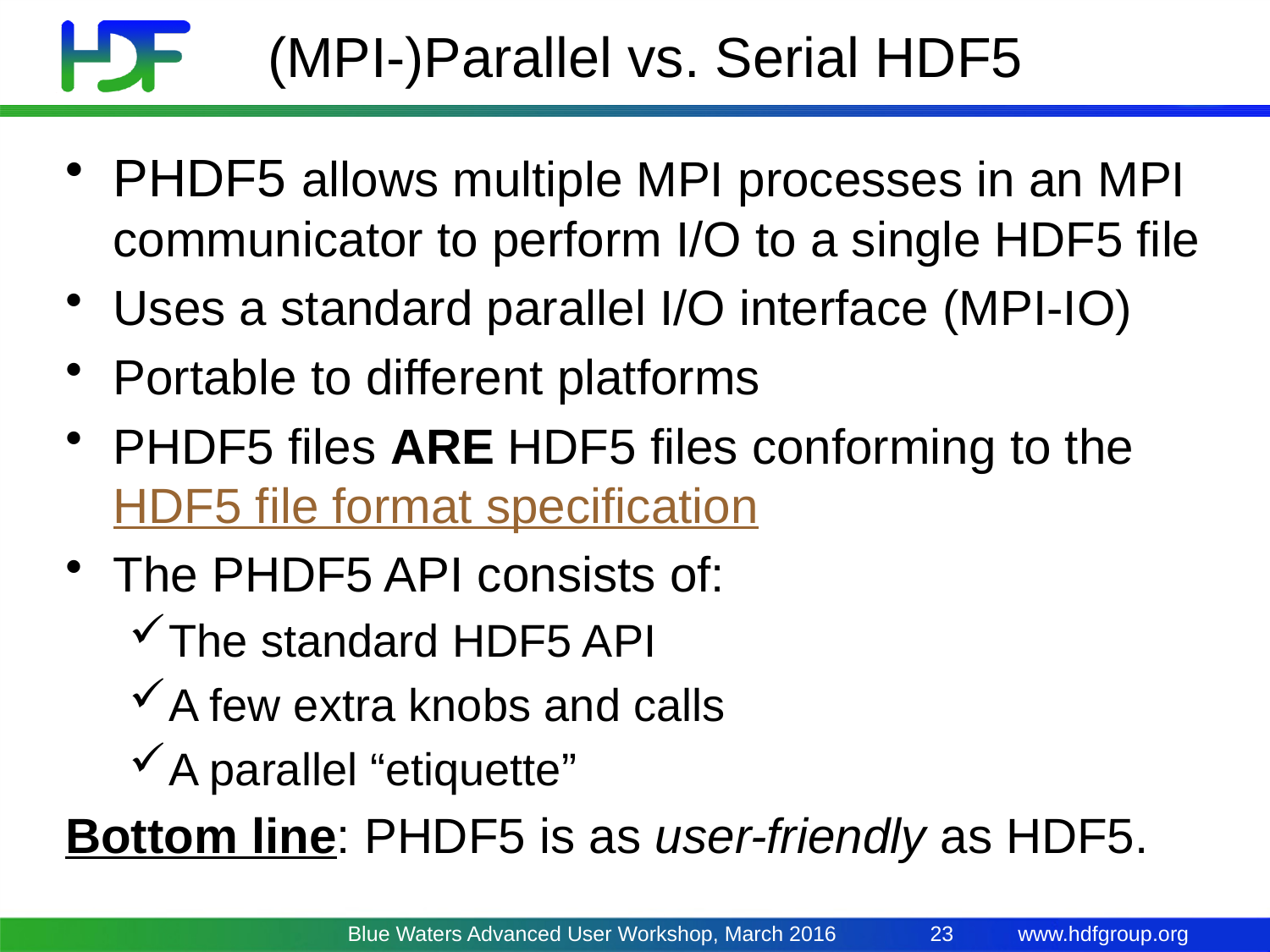

# (MPI-)Parallel vs. Serial HDF5
PHDF5 allows multiple MPI processes in an MPI communicator to perform I/O to a single HDF5 file
Uses a standard parallel I/O interface (MPI-IO)
Portable to different platforms
PHDF5 files ARE HDF5 files conforming to the HDF5 file format specification
The PHDF5 API consists of:
The standard HDF5 API
A few extra knobs and calls
A parallel “etiquette”
Bottom line: PHDF5 is as user-friendly as HDF5.

Blue Waters Advanced User Workshop, March 2016
23